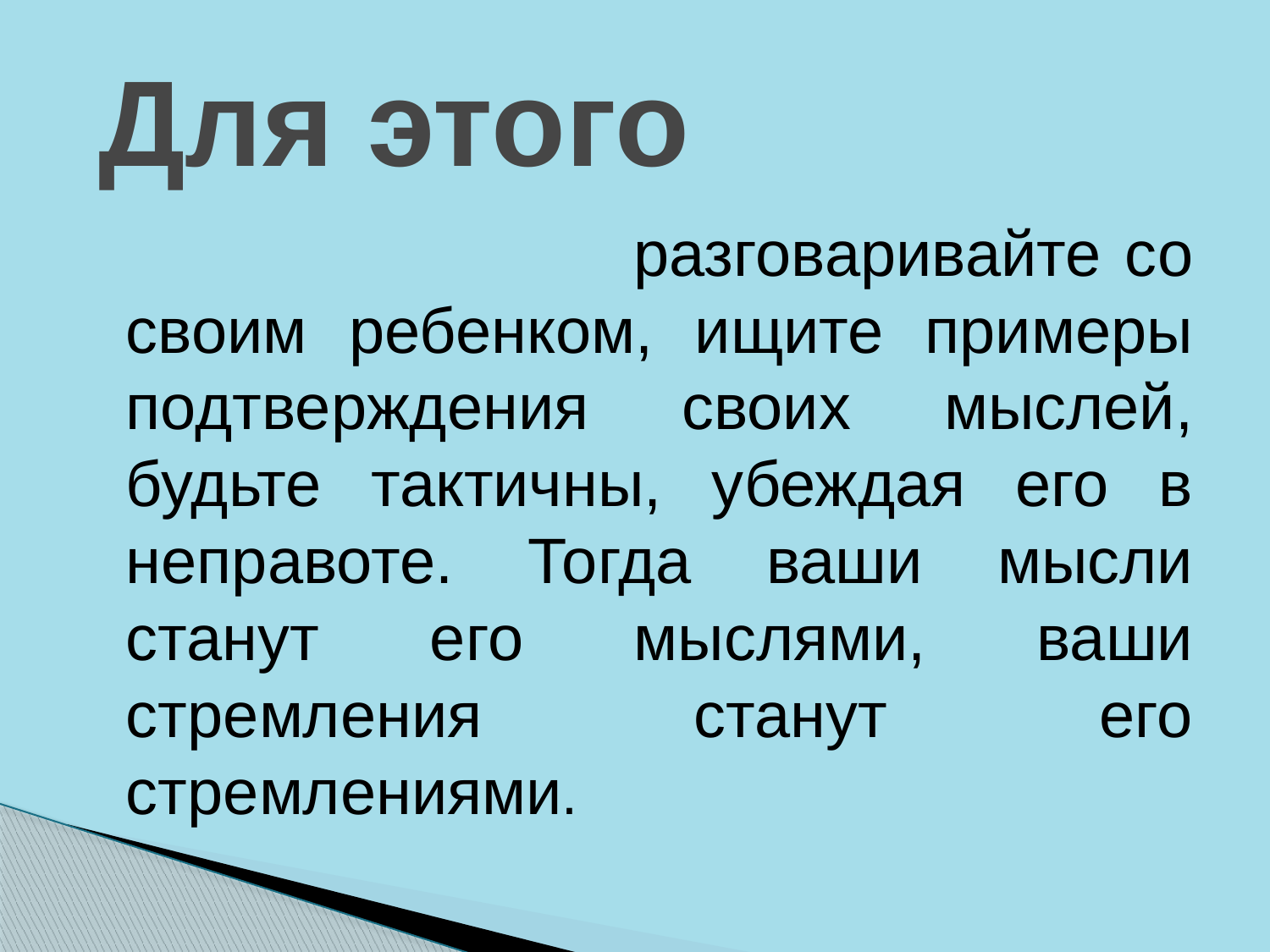

# Для этого
                       разговаривайте со своим ребенком, ищите примеры подтверждения своих мыслей, будьте тактичны, убеждая его в неправоте. Тогда ваши мысли станут его мыслями, ваши стремления станут его стремлениями.